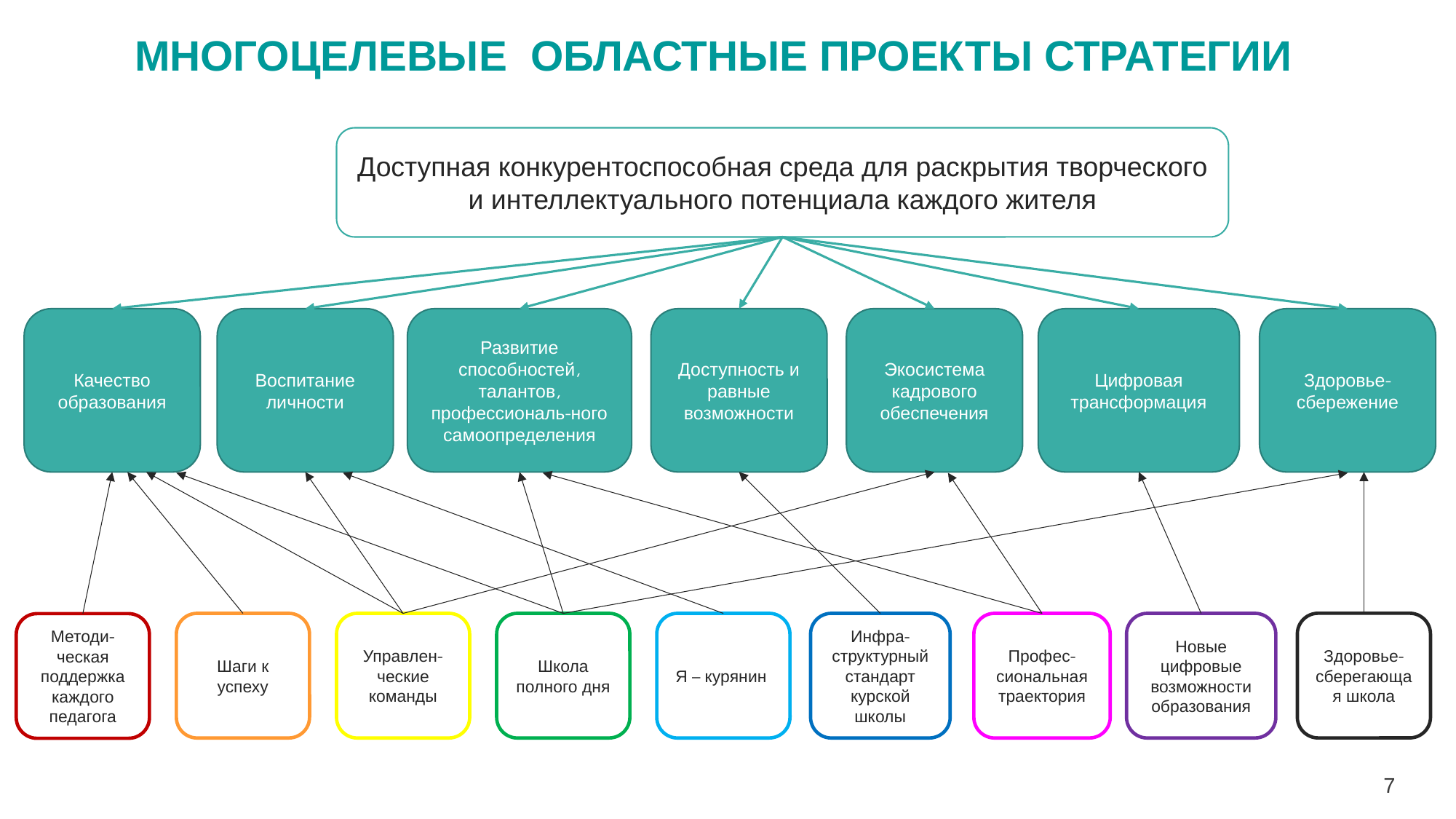

МНОГОЦЕЛЕВЫЕ  ОБЛАСТНЫЕ ПРОЕКТЫ СТРАТЕГИИ
Доступная конкурентоспособная среда для раскрытия творческого и интеллектуального потенциала каждого жителя
Качество образования
Воспитание личности
Развитие способностей, талантов, профессиональ-ного самоопределения
Доступность и равные возможности
Экосистема кадрового обеспечения
Цифровая трансформация
Здоровье-сбережение
Здоровье-сберегающая школа
Шаги к успеху
Управлен-ческие команды
Школа полного дня
Я – курянин
Инфра-структурный стандарт курской школы
Профес-сиональная траектория
Новые цифровые возможности образования
Методи-
ческая поддержка каждого педагога